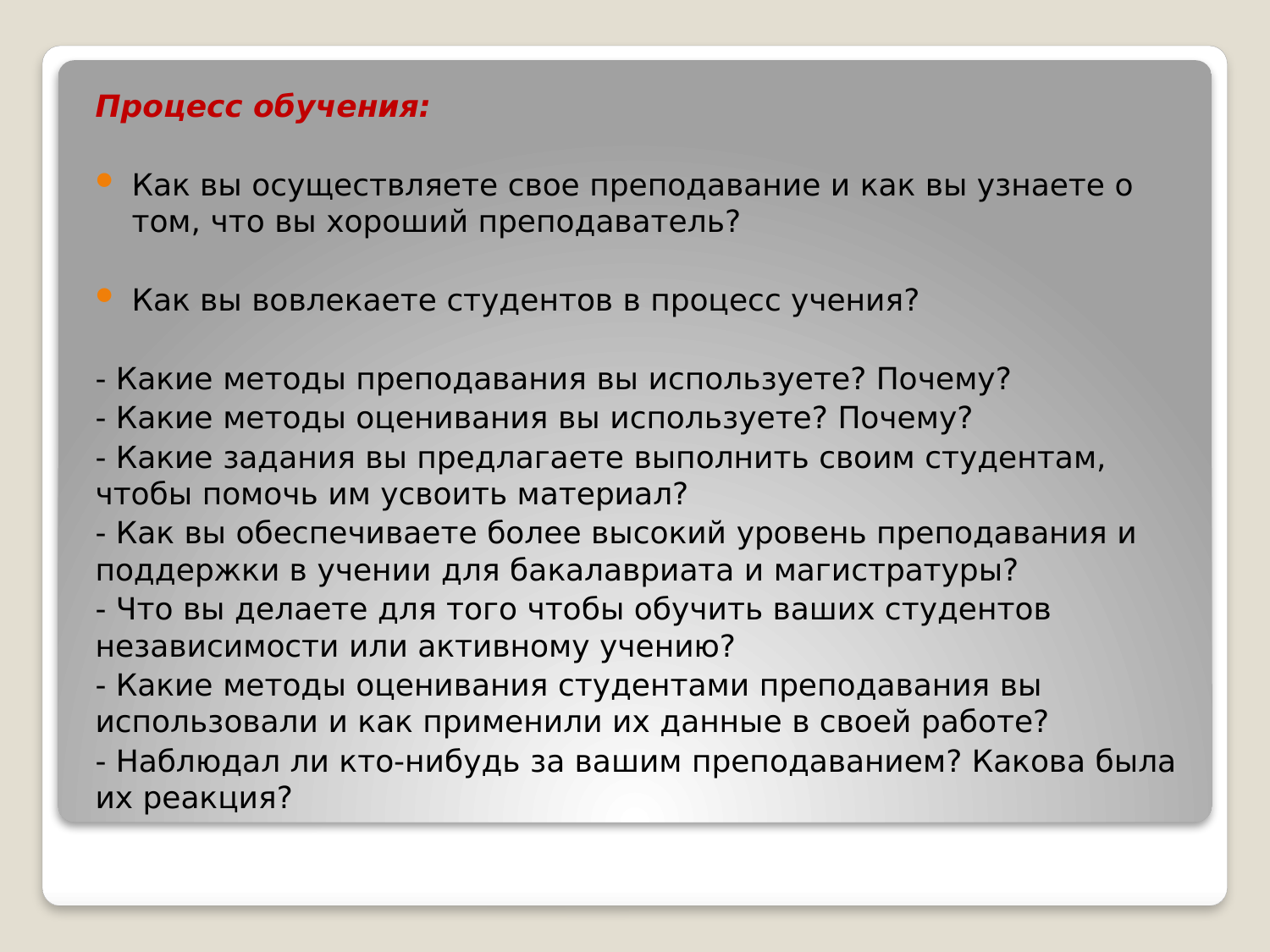

Процесс обучения:

Как вы осуществляете свое преподавание и как вы узнаете о том, что вы хороший преподаватель?

Как вы вовлекаете студентов в процесс учения?

- Какие методы преподавания вы используете? Почему?
- Какие методы оценивания вы используете? Почему?
- Какие задания вы предлагаете выполнить своим студентам, чтобы помочь им усвоить материал?
- Как вы обеспечиваете более высокий уровень преподавания и поддержки в учении для бакалавриата и магистратуры?
- Что вы делаете для того чтобы обучить ваших студентов независимости или активному учению?
- Какие методы оценивания студентами преподавания вы использовали и как применили их данные в своей работе?
- Наблюдал ли кто-нибудь за вашим преподаванием? Какова была их реакция?